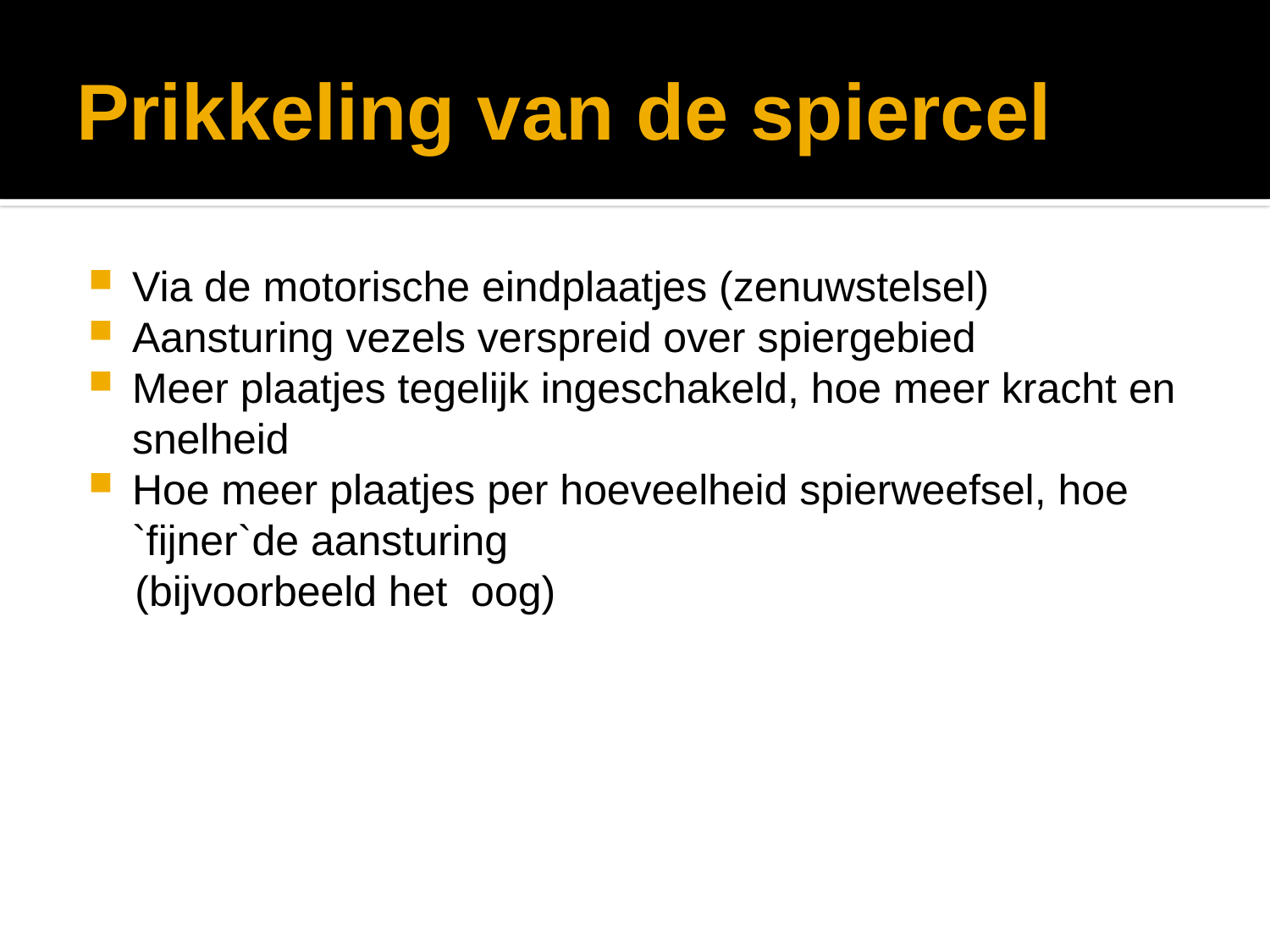

# Prikkeling van de spiercel
Via de motorische eindplaatjes (zenuwstelsel)
Aansturing vezels verspreid over spiergebied
Meer plaatjes tegelijk ingeschakeld, hoe meer kracht en snelheid
Hoe meer plaatjes per hoeveelheid spierweefsel, hoe `fijner`de aansturing
    (bijvoorbeeld het  oog)